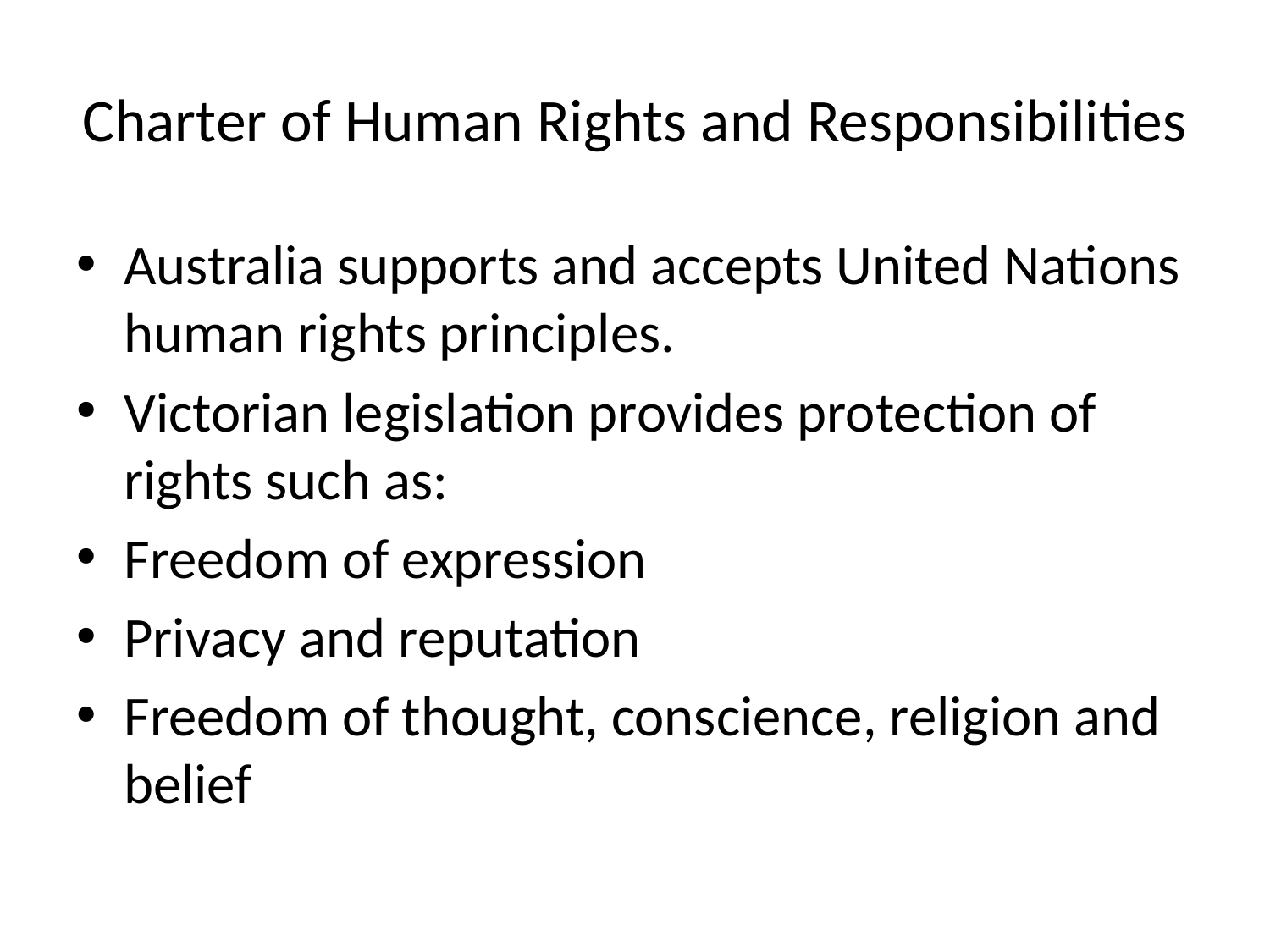

# Charter of Human Rights and Responsibilities
Australia supports and accepts United Nations human rights principles.
Victorian legislation provides protection of rights such as:
Freedom of expression
Privacy and reputation
Freedom of thought, conscience, religion and belief